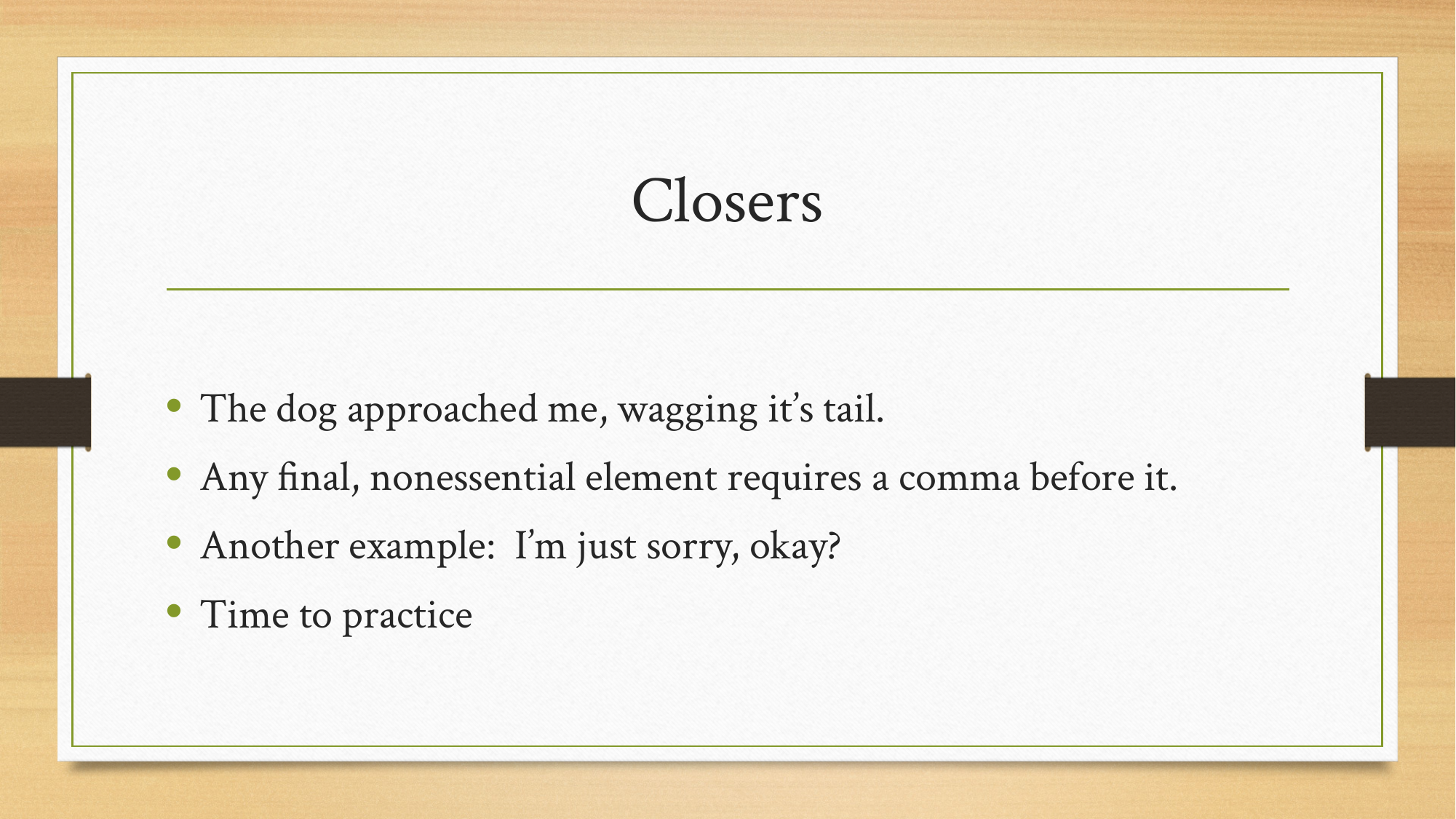

# Closers

The dog approached me, wagging it’s tail.
Any final, nonessential element requires a comma before it.
Another example:  I’m just sorry, okay?
Time to practice